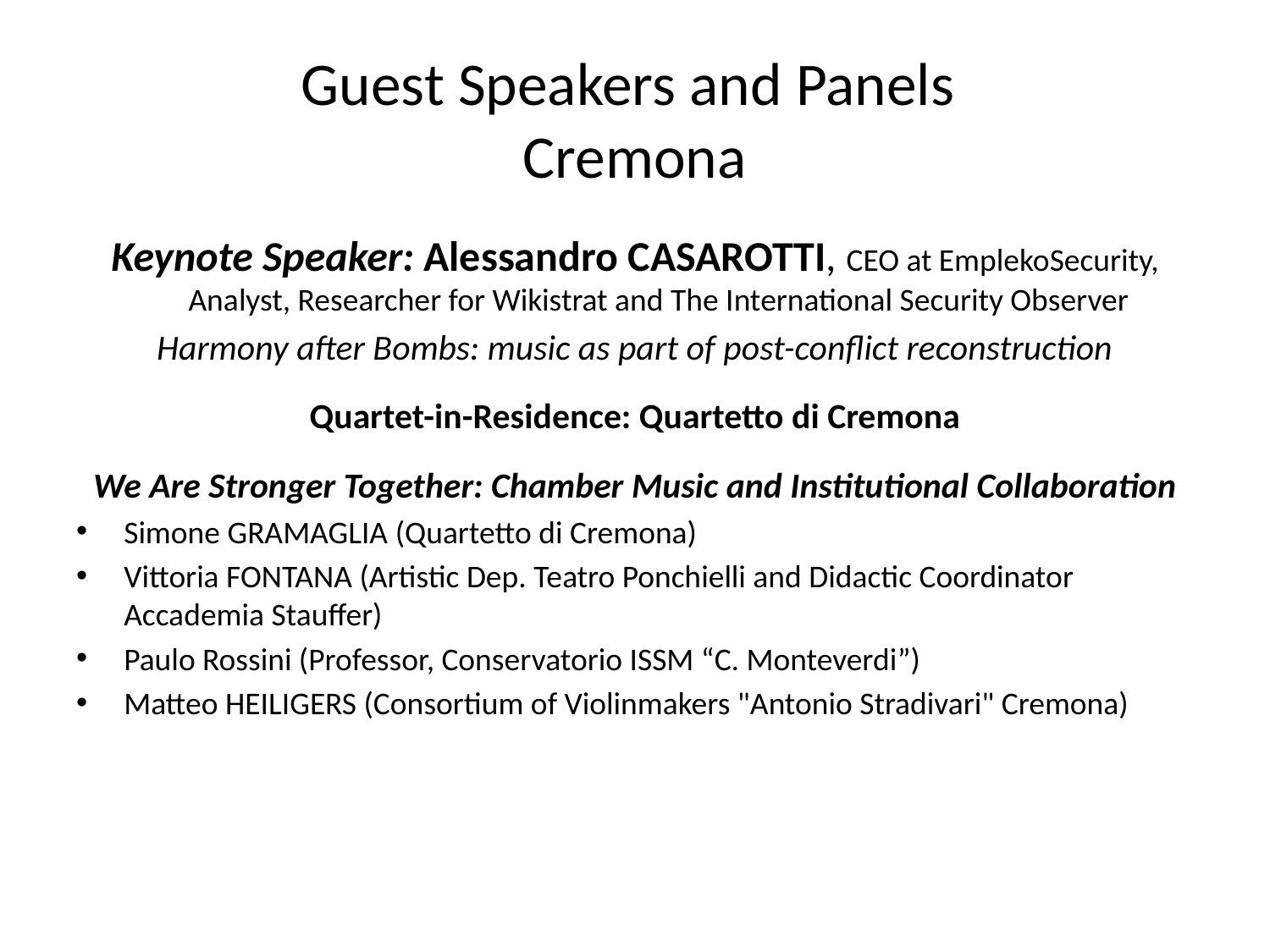

# Guest Speakers and Panels Cremona
Keynote Speaker: Alessandro CASAROTTI, CEO at Empleko Security, Analyst, Researcher for Wikistrat and The International Security Observer
Harmony after Bombs: music as part of post-conflict reconstruction

Quartet-in-Residence: Quartetto di Cremona

We Are Stronger Together: Chamber Music and Institutional Collaboration
Simone GRAMAGLIA (Quartetto di Cremona)
Vittoria FONTANA (Artistic Dep. Teatro Ponchielli and Didactic Coordinator Accademia Stauffer)
Paulo Rossini (Professor, Conservatorio ISSM “C. Monteverdi”)
Matteo HEILIGERS (Consortium of Violinmakers "Antonio Stradivari" Cremona)